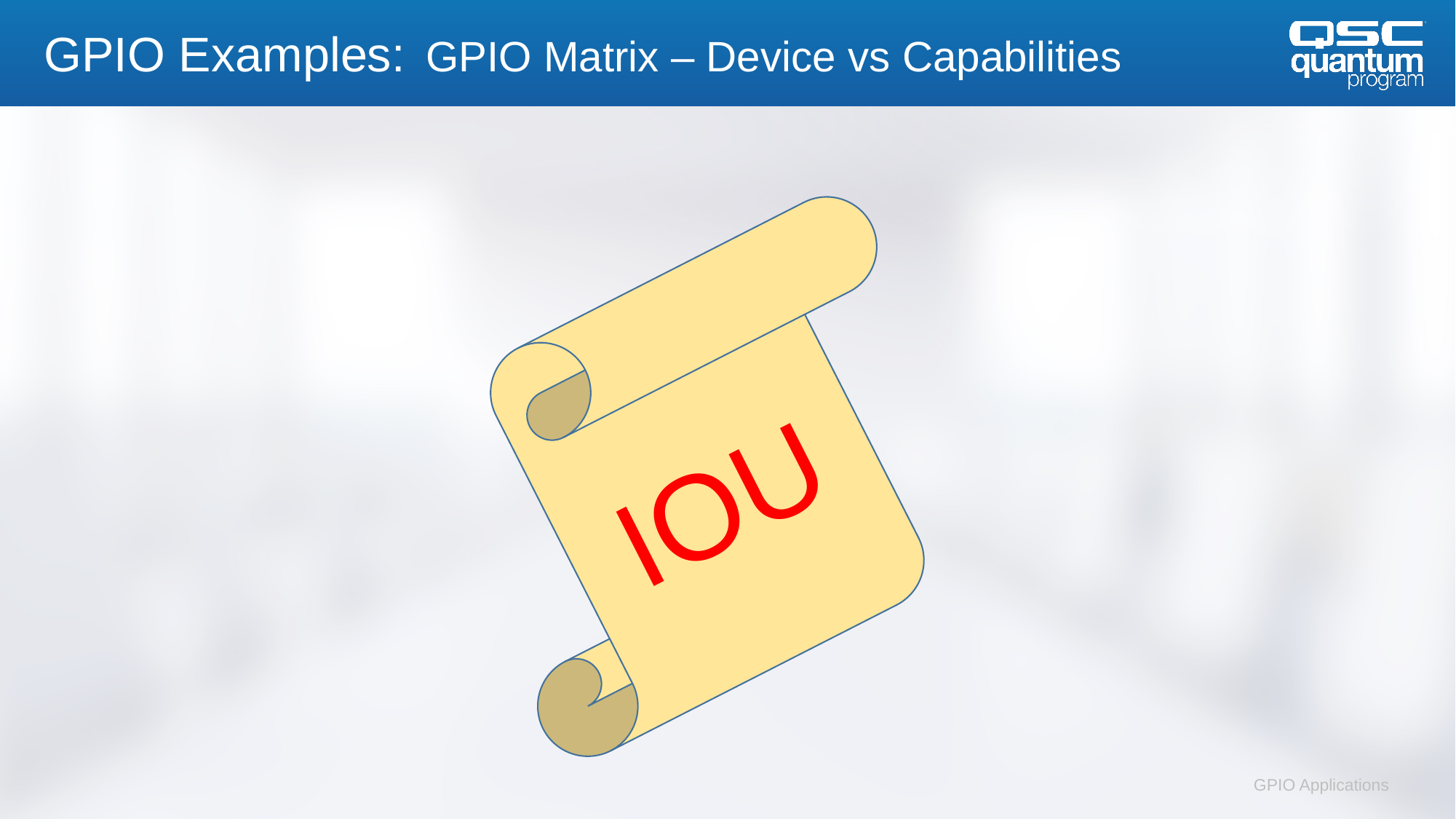

GPIO Examples:  GPIO Matrix – Device vs Capabilities
IOU